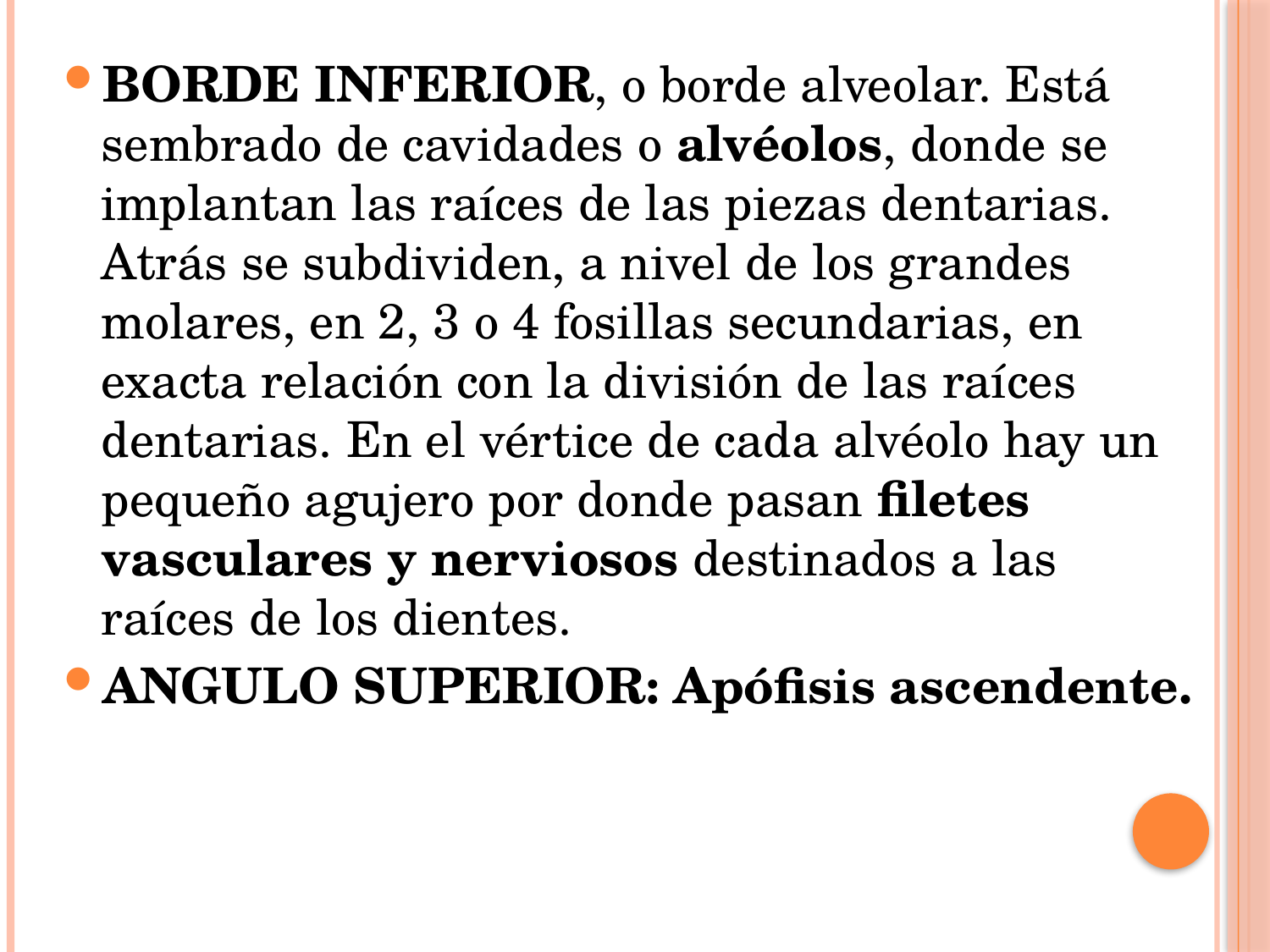

BORDE INFERIOR, o borde alveolar. Está sembrado de cavidades o alvéolos, donde se implantan las raíces de las piezas dentarias. Atrás se subdividen, a nivel de los grandes molares, en 2, 3 o 4 fosillas secundarias, en exacta relación con la división de las raíces dentarias. En el vértice de cada alvéolo hay un pequeño agujero por donde pasan filetes vasculares y nerviosos destinados a las raíces de los dientes.
ANGULO SUPERIOR: Apófisis ascendente.